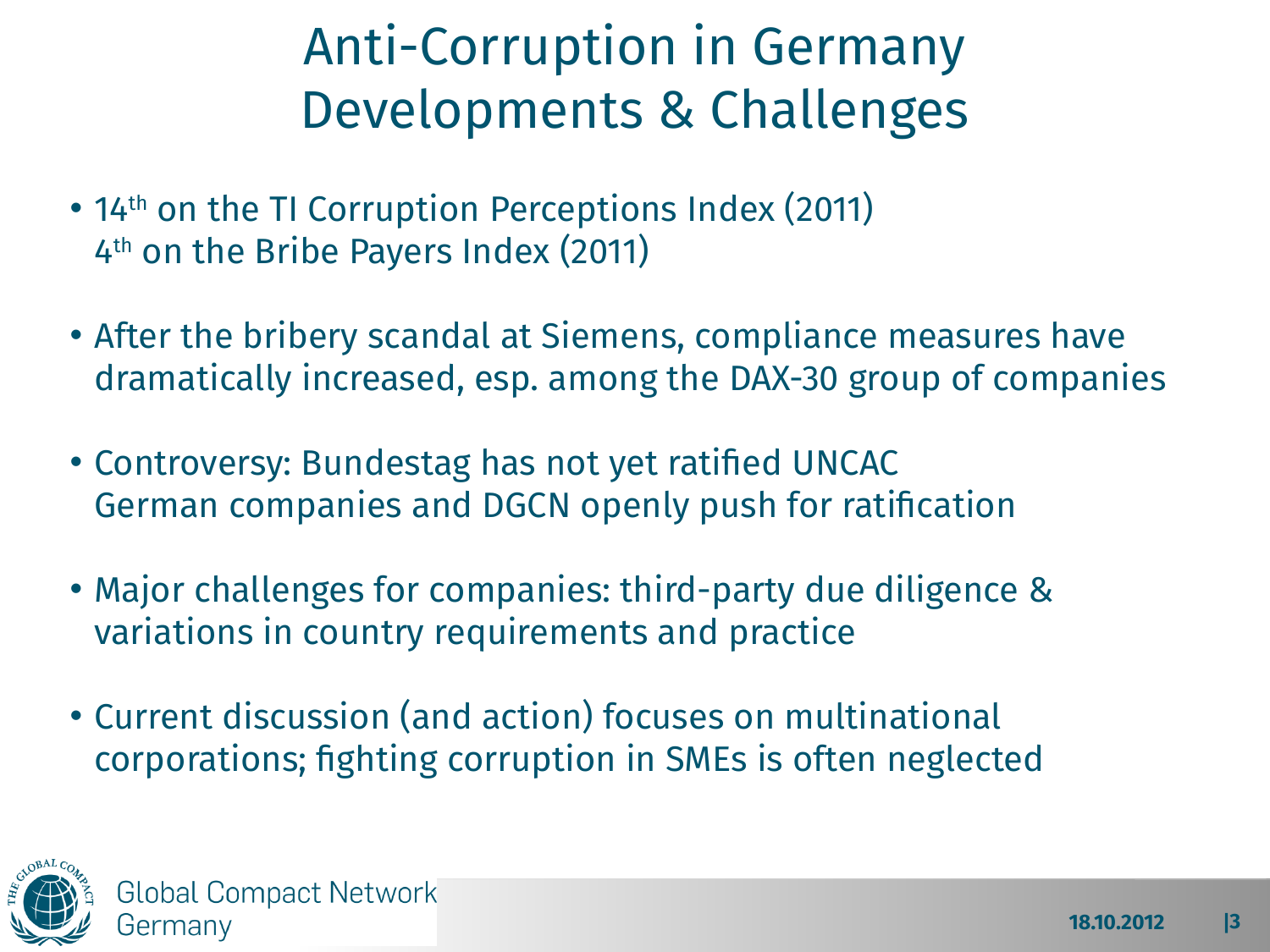

Anti-Corruption in Germany
Developments & Challenges
14th on the TI Corruption Perceptions Index (2011)
4th on the Bribe Payers Index (2011)
After the bribery scandal at Siemens, compliance measures have dramatically increased, esp. among the DAX-30 group of companies
Controversy: Bundestag has not yet ratified UNCAC
German companies and DGCN openly push for ratification
Major challenges for companies: third-party due diligence & variations in country requirements and practice
Current discussion (and action) focuses on multinational corporations; fighting corruption in SMEs is often neglected
18.10.2012